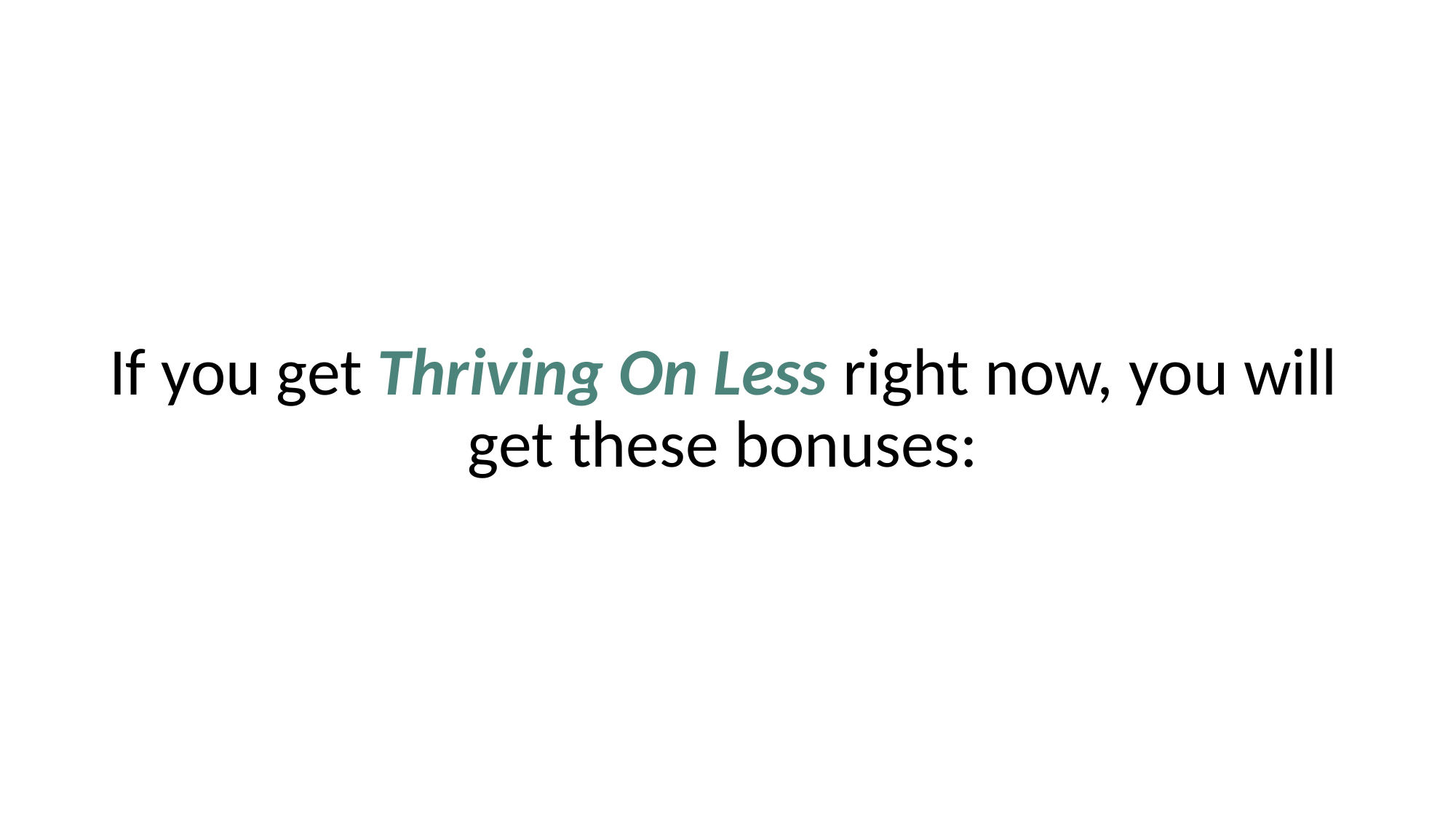

If you get Thriving On Less right now, you will get these bonuses: